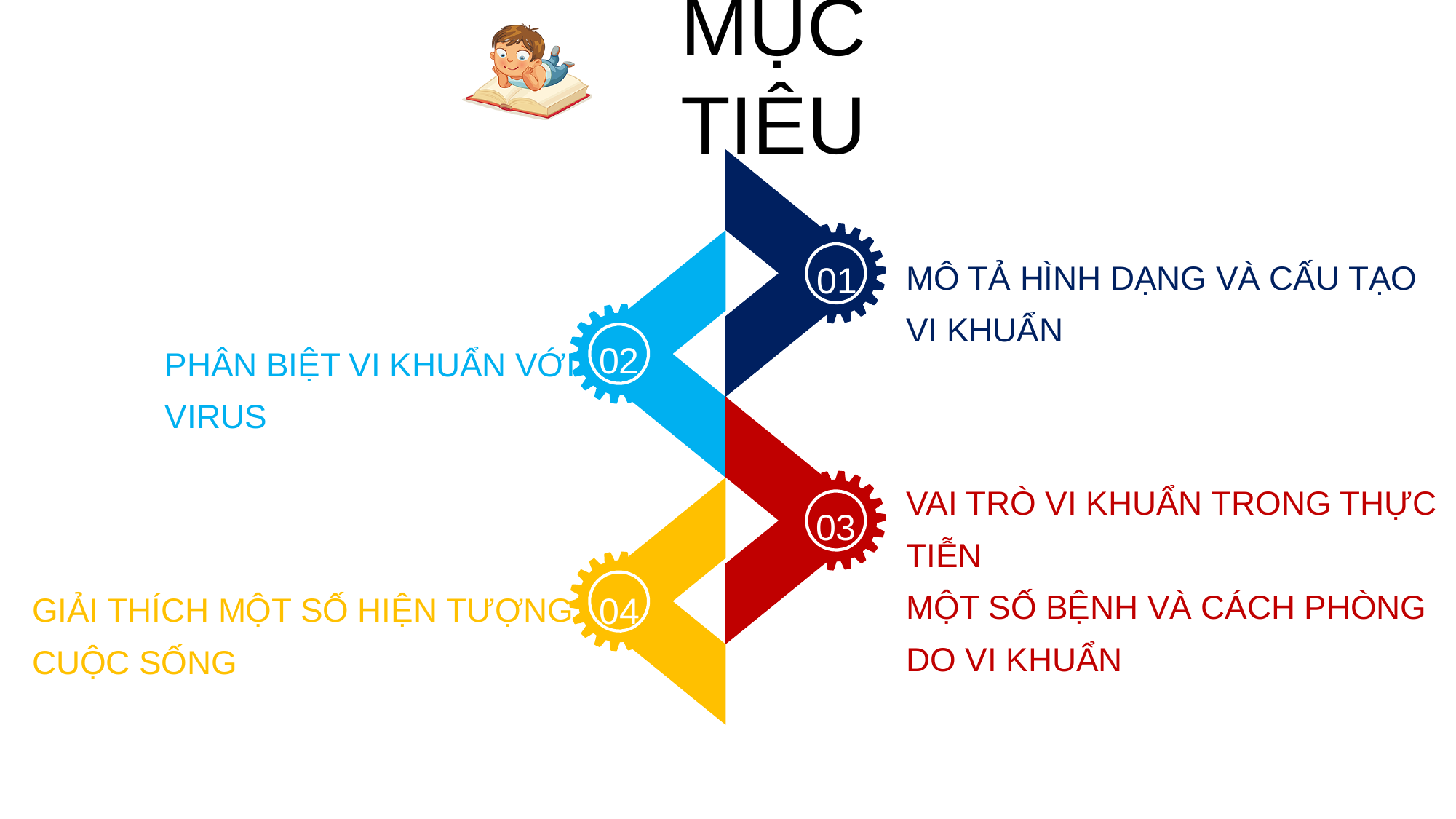

MỤC TIÊU

01
MÔ TẢ HÌNH DẠNG VÀ CẤU TẠO VI KHUẨN
02
PHÂN BIỆT VI KHUẨN VỚI VIRUS

VAI TRÒ VI KHUẨN TRONG THỰC TIỄN
MỘT SỐ BỆNH VÀ CÁCH PHÒNG DO VI KHUẨN

03
04
GIẢI THÍCH MỘT SỐ HIỆN TƯỢNG CUỘC SỐNG